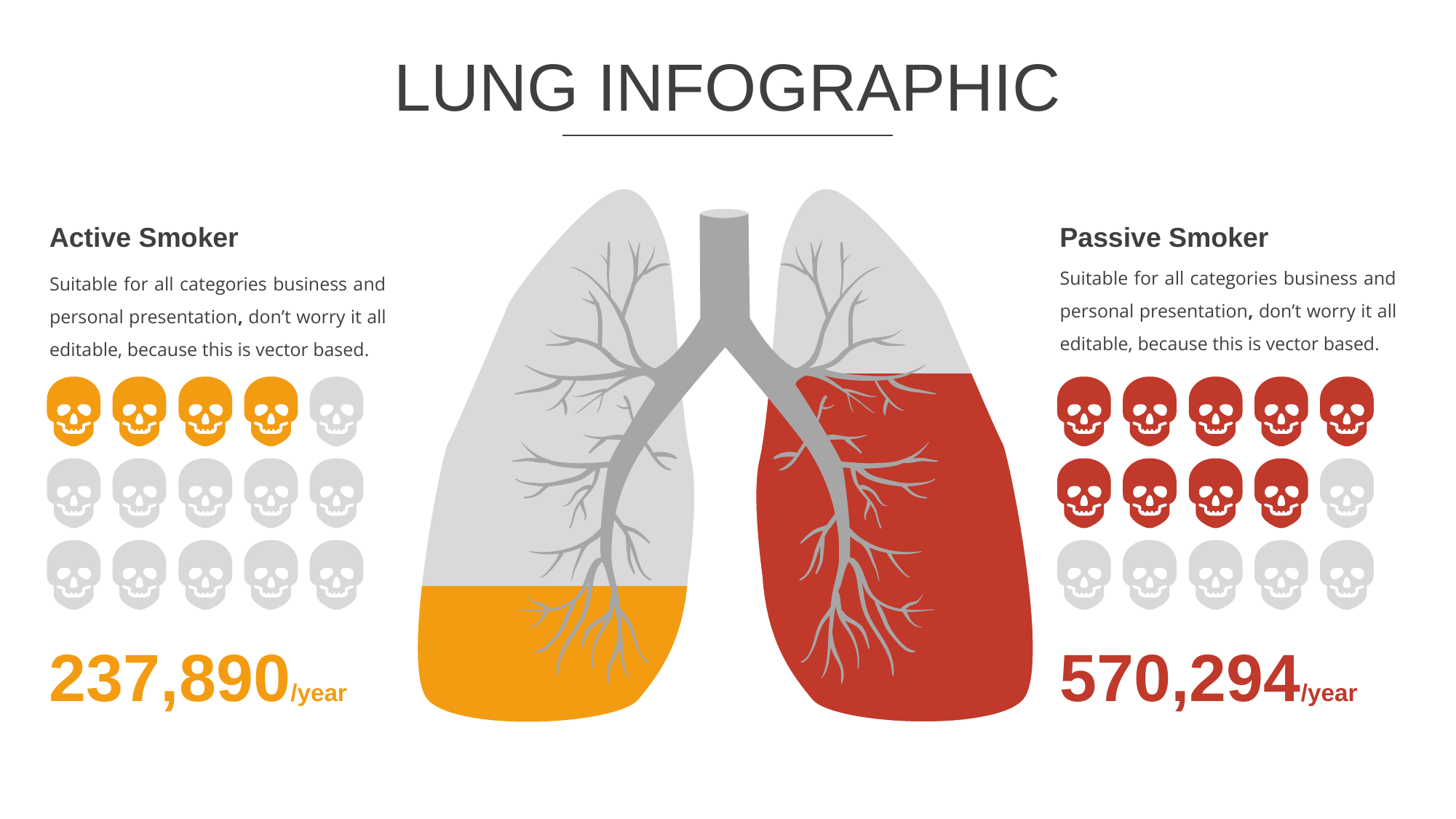

# LUNG INFOGRAPHIC

Active Smoker
Passive Smoker
Suitable for all categories business and personal presentation, don’t worry it all editable, because this is vector based.
Suitable for all categories business and personal presentation, don’t worry it all editable, because this is vector based.

237,890/year
570,294/year